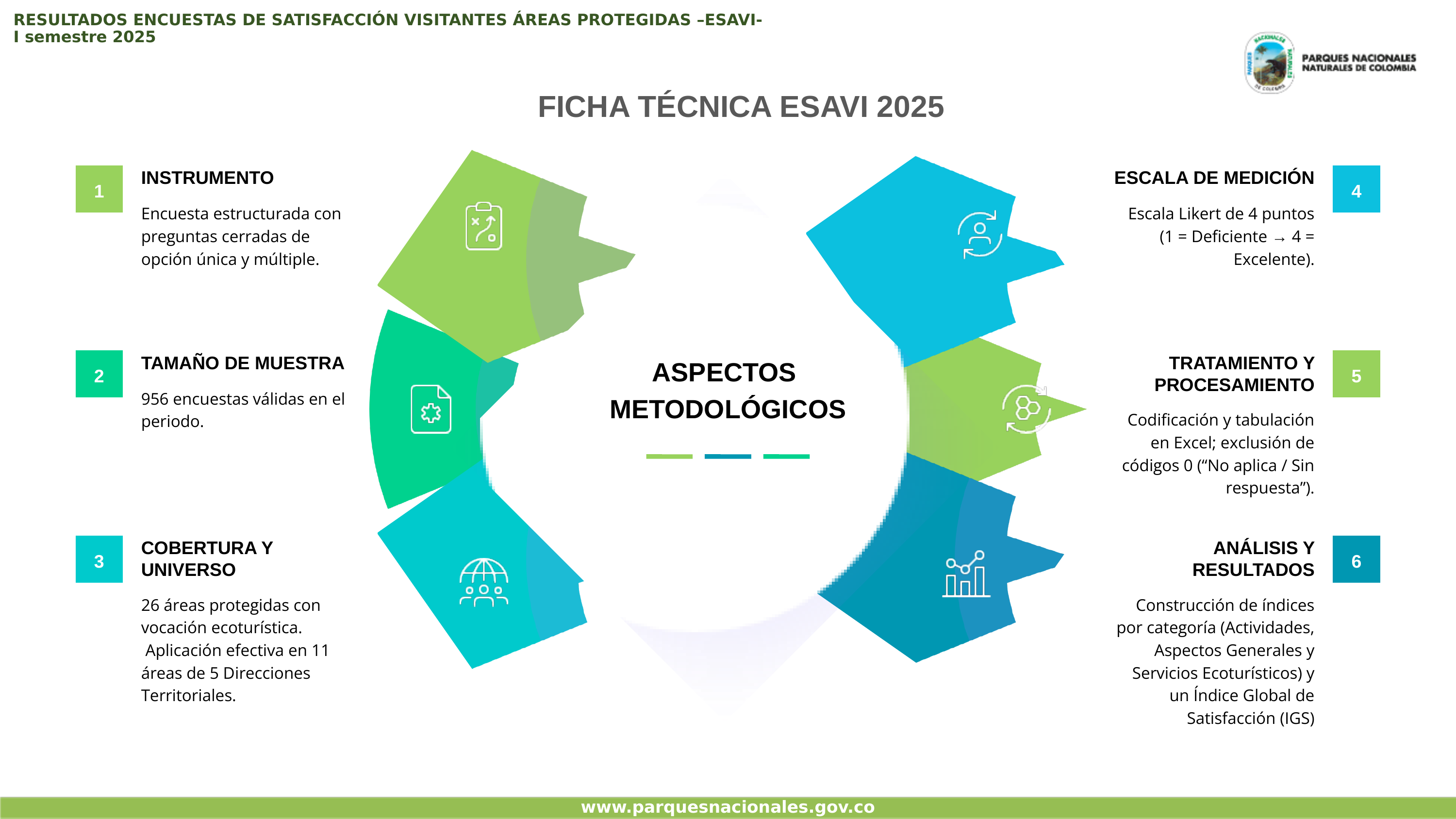

RESULTADOS ENCUESTAS DE SATISFACCIÓN VISITANTES ÁREAS PROTEGIDAS –ESAVI-
I semestre 2025
FICHA TÉCNICA ESAVI 2025

1
INSTRUMENTO
Encuesta estructurada con preguntas cerradas de opción única y múltiple.

ESCALA DE MEDICIÓN
Escala Likert de 4 puntos (1 = Deficiente → 4 = Excelente).

4

ASPECTOS
METODOLÓGICOS

2
TAMAÑO DE MUESTRA
956 encuestas válidas en el periodo.
TRATAMIENTO Y PROCESAMIENTO
Codificación y tabulación en Excel; exclusión de códigos 0 (“No aplica / Sin respuesta”).

5

3
COBERTURA Y UNIVERSO
26 áreas protegidas con vocación ecoturística.
 Aplicación efectiva en 11 áreas de 5 Direcciones Territoriales.
ANÁLISIS Y RESULTADOS
Construcción de índices por categoría (Actividades, Aspectos Generales y Servicios Ecoturísticos) y un Índice Global de Satisfacción (IGS)

6